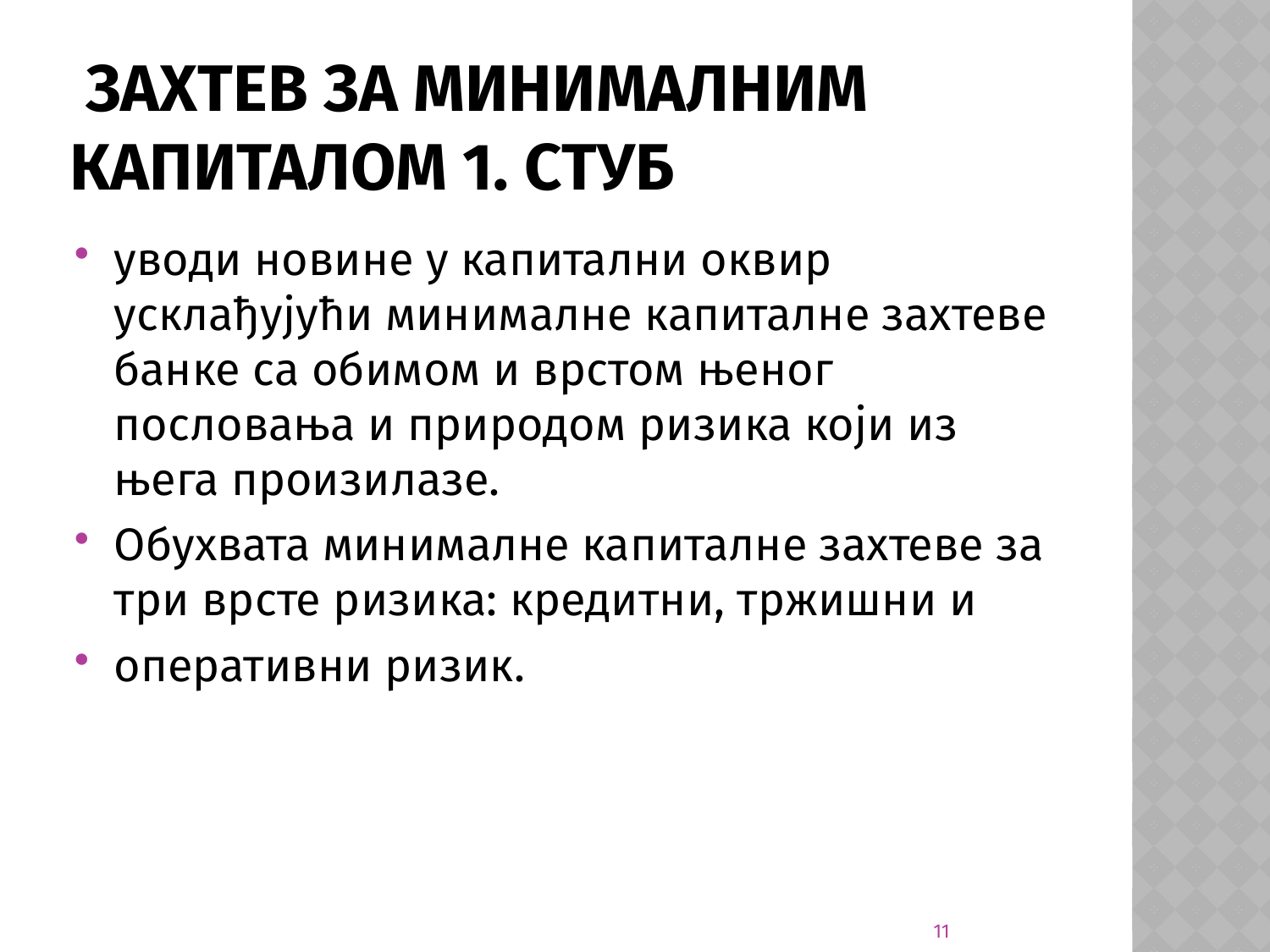

# захтев за минималним капиталом 1. стуб
уводи новине у капитални оквир усклађујући минималне капиталне захтеве банке са обимом и врстом њеног пословања и природом ризика који из њега произилазе.
Обухвата минималне капиталне захтеве за три врсте ризика: кредитни, тржишни и
оперативни ризик.
11